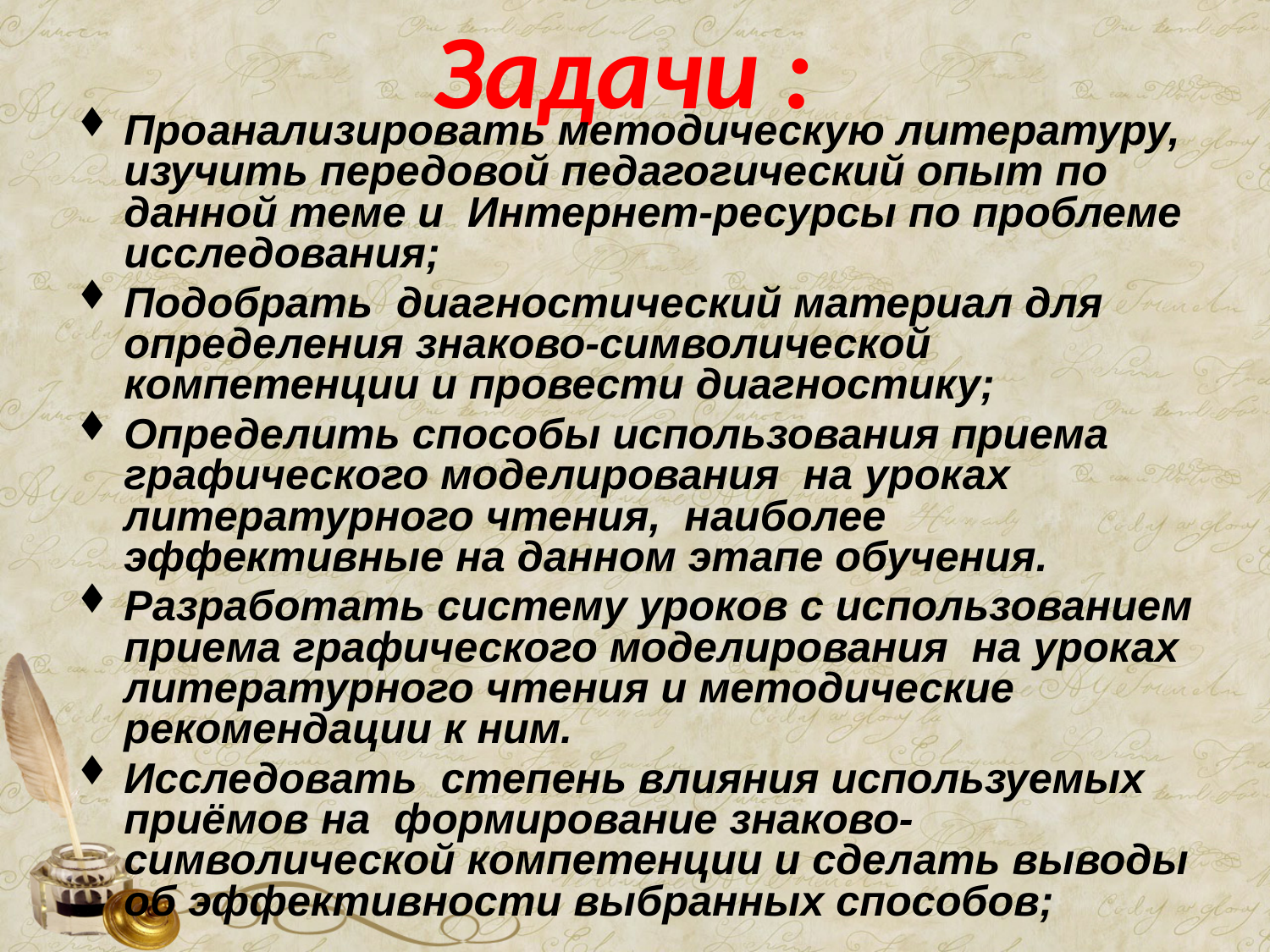

# Задачи :
Проанализировать методическую литературу, изучить передовой педагогический опыт по данной теме и  Интернет-ресурсы по проблеме исследования;
Подобрать  диагностический материал для определения знаково-символической компетенции и провести диагностику;
Определить способы использования приема графического моделирования  на уроках литературного чтения,  наиболее эффективные на данном этапе обучения.
Разработать систему уроков с использованием приема графического моделирования  на уроках литературного чтения и методические рекомендации к ним.
Исследовать  степень влияния используемых приёмов на  формирование знаково-символической компетенции и сделать выводы об эффективности выбранных способов;